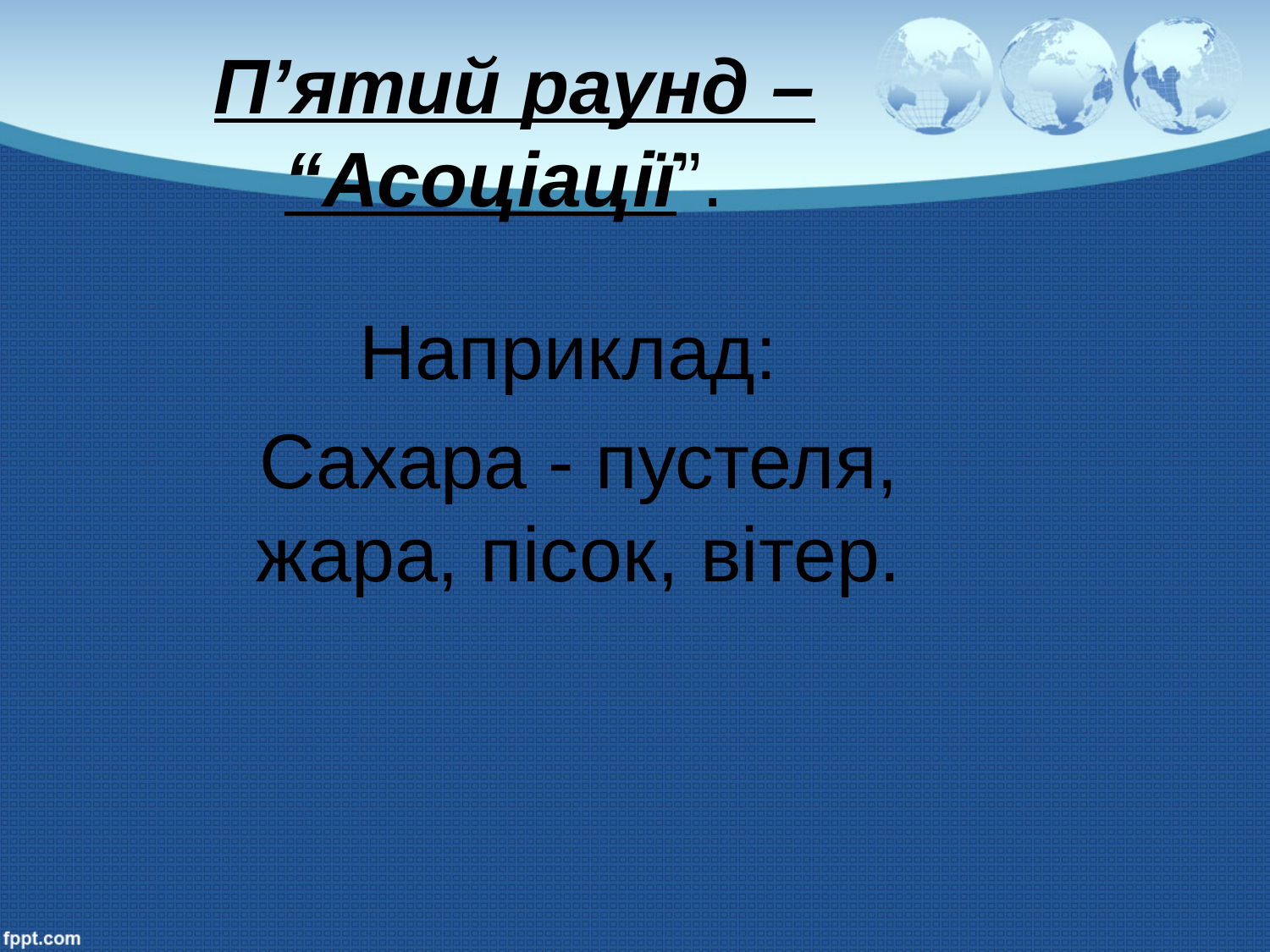

# П’ятий раунд – “Асоціації”.
Наприклад:
Сахара - пустеля, жара, пісок, вітер.